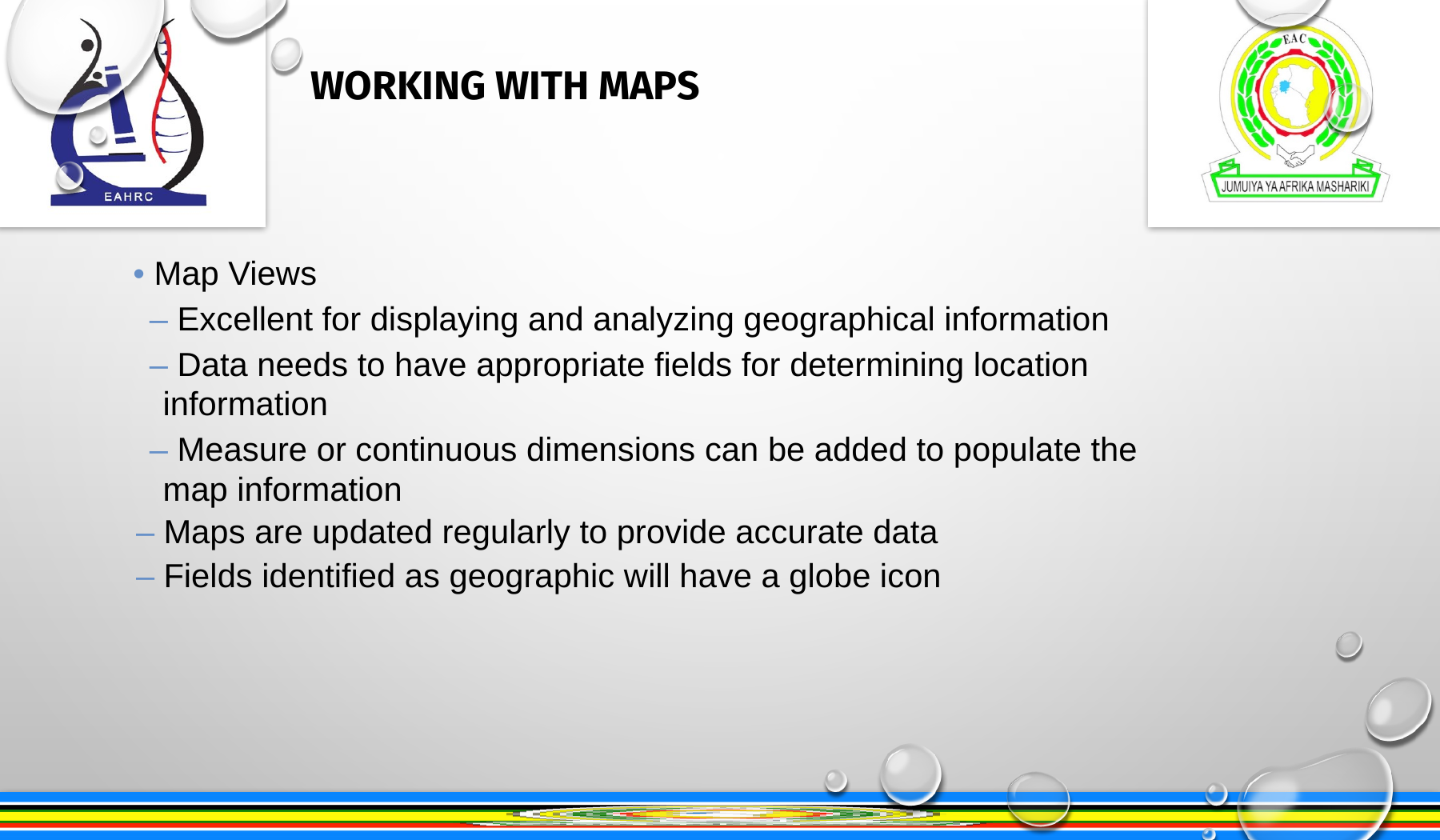

WORKING WITH MAPS

• Map Views
– Excellent for displaying and analyzing geographical information
– Data needs to have appropriate fields for determining location information
– Measure or continuous dimensions can be added to populate the map information
– Maps are updated regularly to provide accurate data
– Fields identified as geographic will have a globe icon